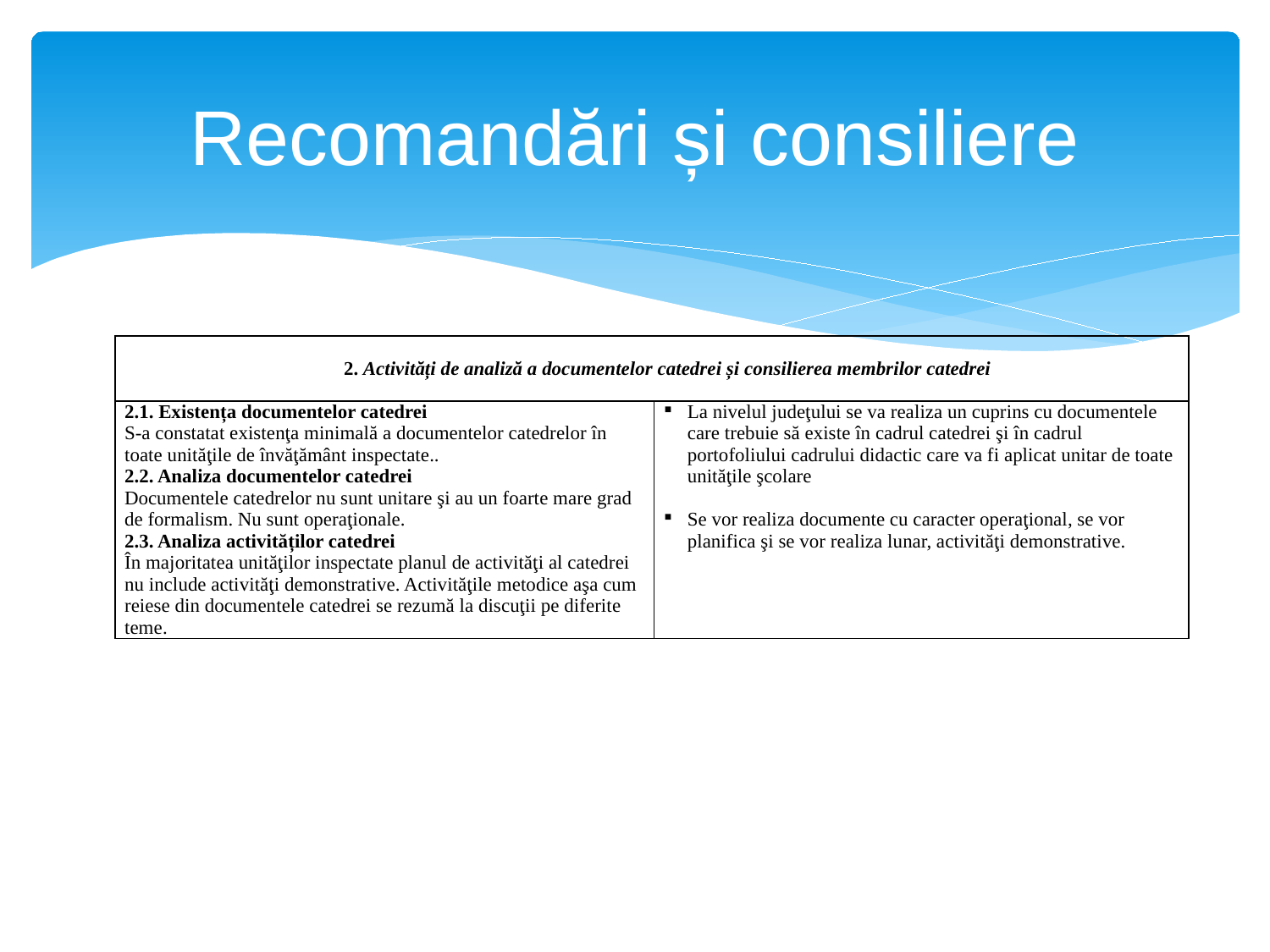

# Recomandări și consiliere
| 2. Activități de analiză a documentelor catedrei și consilierea membrilor catedrei |  |
| --- | --- |
| 2.1. Existența documentelor catedrei S-a constatat existenţa minimală a documentelor catedrelor în toate unităţile de învăţământ inspectate.. 2.2. Analiza documentelor catedrei Documentele catedrelor nu sunt unitare şi au un foarte mare grad de formalism. Nu sunt operaţionale. 2.3. Analiza activităților catedrei În majoritatea unităţilor inspectate planul de activităţi al catedrei nu include activităţi demonstrative. Activităţile metodice aşa cum reiese din documentele catedrei se rezumă la discuţii pe diferite teme. | La nivelul judeţului se va realiza un cuprins cu documentele care trebuie să existe în cadrul catedrei şi în cadrul portofoliului cadrului didactic care va fi aplicat unitar de toate unităţile şcolare   Se vor realiza documente cu caracter operaţional, se vor planifica şi se vor realiza lunar, activităţi demonstrative. |